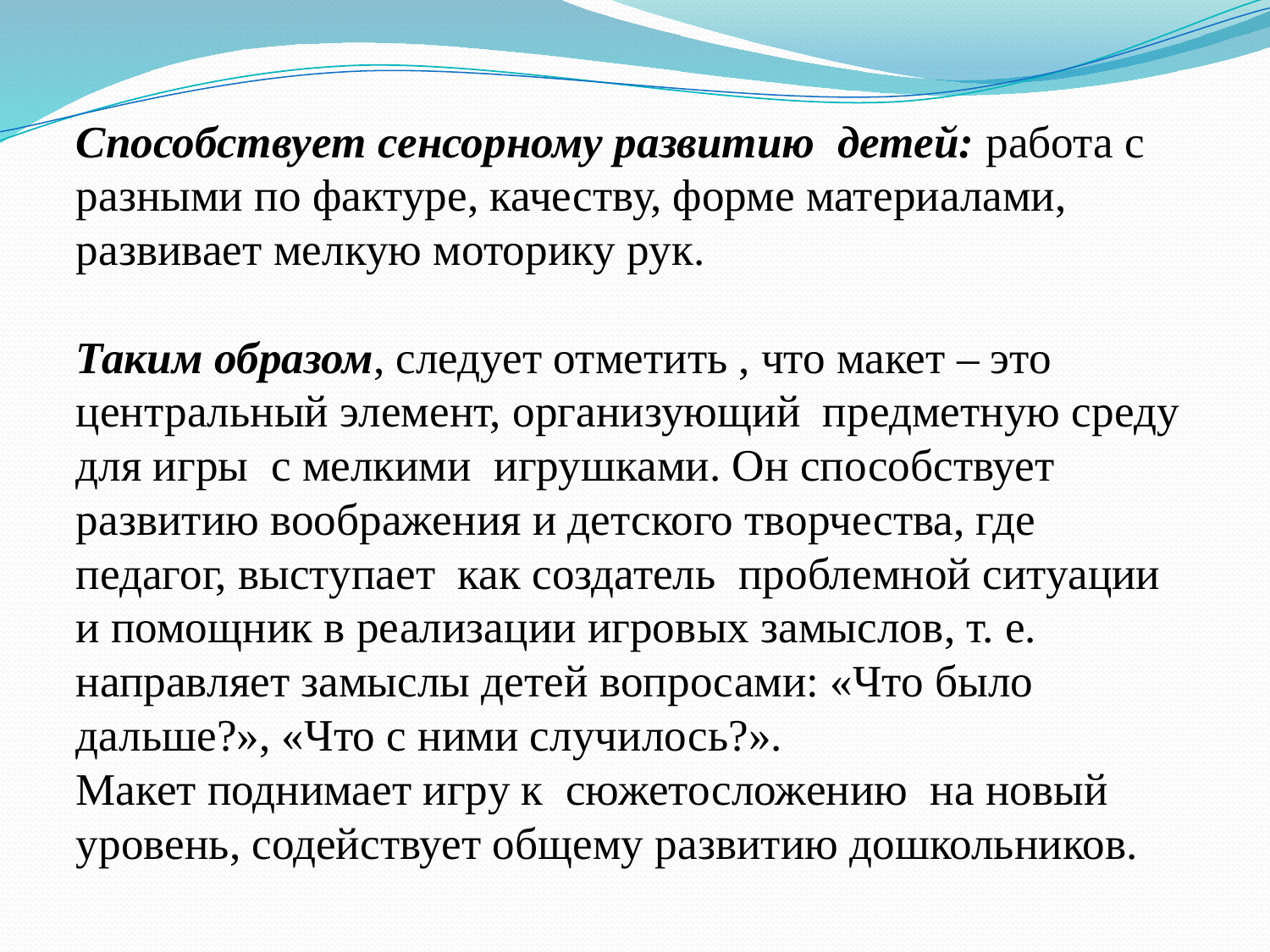

Способствует сенсорному развитию  детей: работа с разными по фактуре, качеству, форме материалами, развивает мелкую моторику рук.

Таким образом, следует отметить , что макет – это центральный элемент, организующий  предметную среду для игры  с мелкими  игрушками. Он способствует развитию воображения и детского творчества, где педагог, выступает  как создатель  проблемной ситуации и помощник в реализации игровых замыслов, т. е. направляет замыслы детей вопросами: «Что было дальше?», «Что с ними случилось?».
Макет поднимает игру к  сюжетосложению  на новый уровень, содействует общему развитию дошкольников.